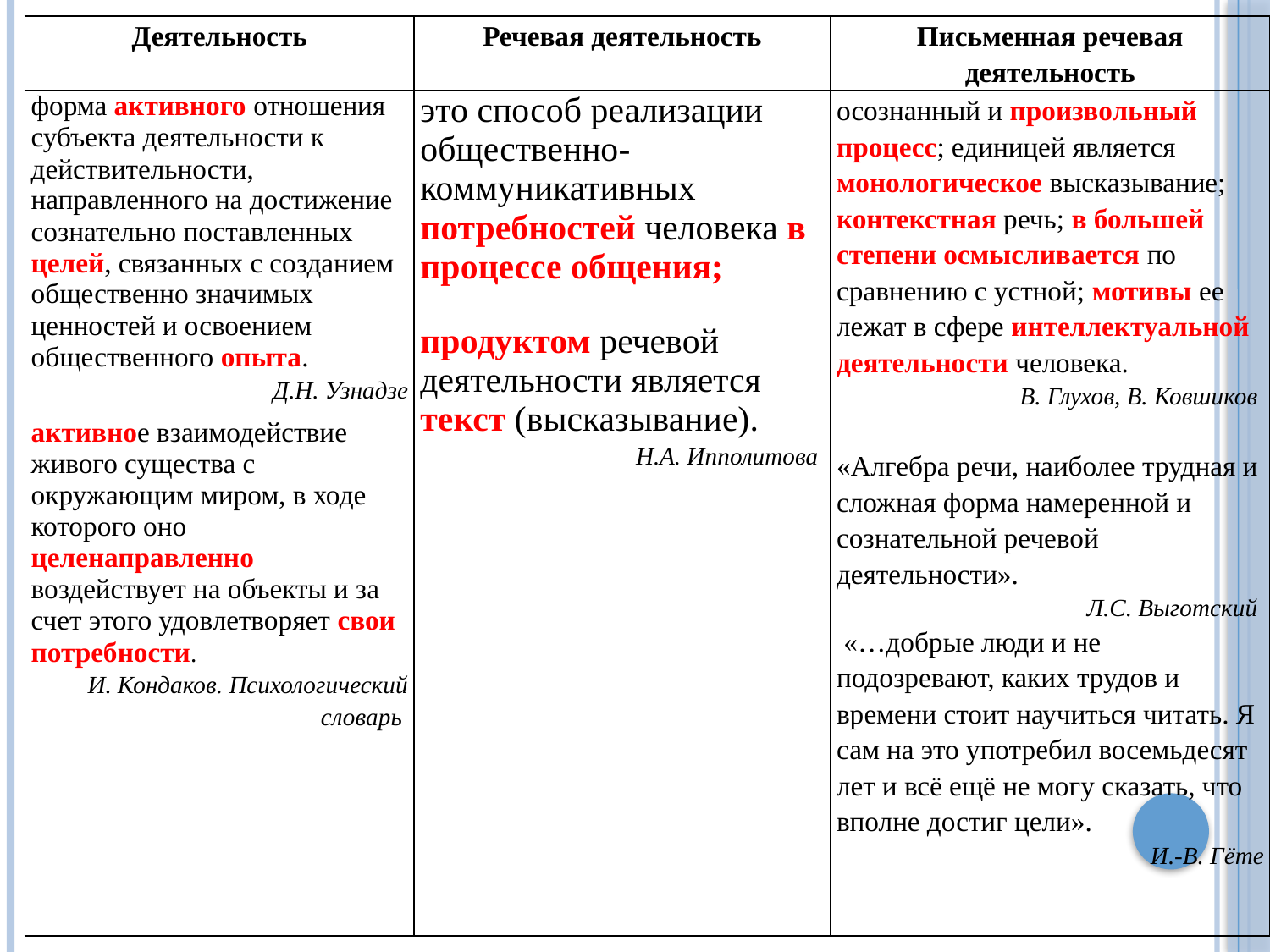

| Деятельность | Речевая деятельность | Письменная речевая деятельность |
| --- | --- | --- |
| форма активного отношения субъекта деятельности к действительности, направленного на достижение сознательно поставленных целей, связанных с созданием общественно значимых ценностей и освоением общественного опыта. Д.Н. Узнадзе активное взаимодействие живого существа с окружающим миром, в ходе которого оно целенаправленно воздействует на объекты и за счет этого удовлетворяет свои потребности. И. Кондаков. Психологический словарь | это способ реализации общественно-коммуникативных потребностей человека в процессе общения; продуктом речевой деятельности является текст (высказывание). Н.А. Ипполитова | осознанный и произвольный процесс; единицей является монологическое высказывание; контекстная речь; в большей степени осмысливается по сравнению с устной; мотивы ее лежат в сфере интеллектуальной деятельности человека. В. Глухов, В. Ковшиков «Алгебра речи, наиболее трудная и сложная форма намеренной и сознательной речевой деятельности». Л.С. Выготский «…добрые люди и не подозревают, каких трудов и времени стоит научиться читать. Я сам на это употребил восемьдесят лет и всё ещё не могу сказать, что вполне достиг цели». И.-В. Гёте |